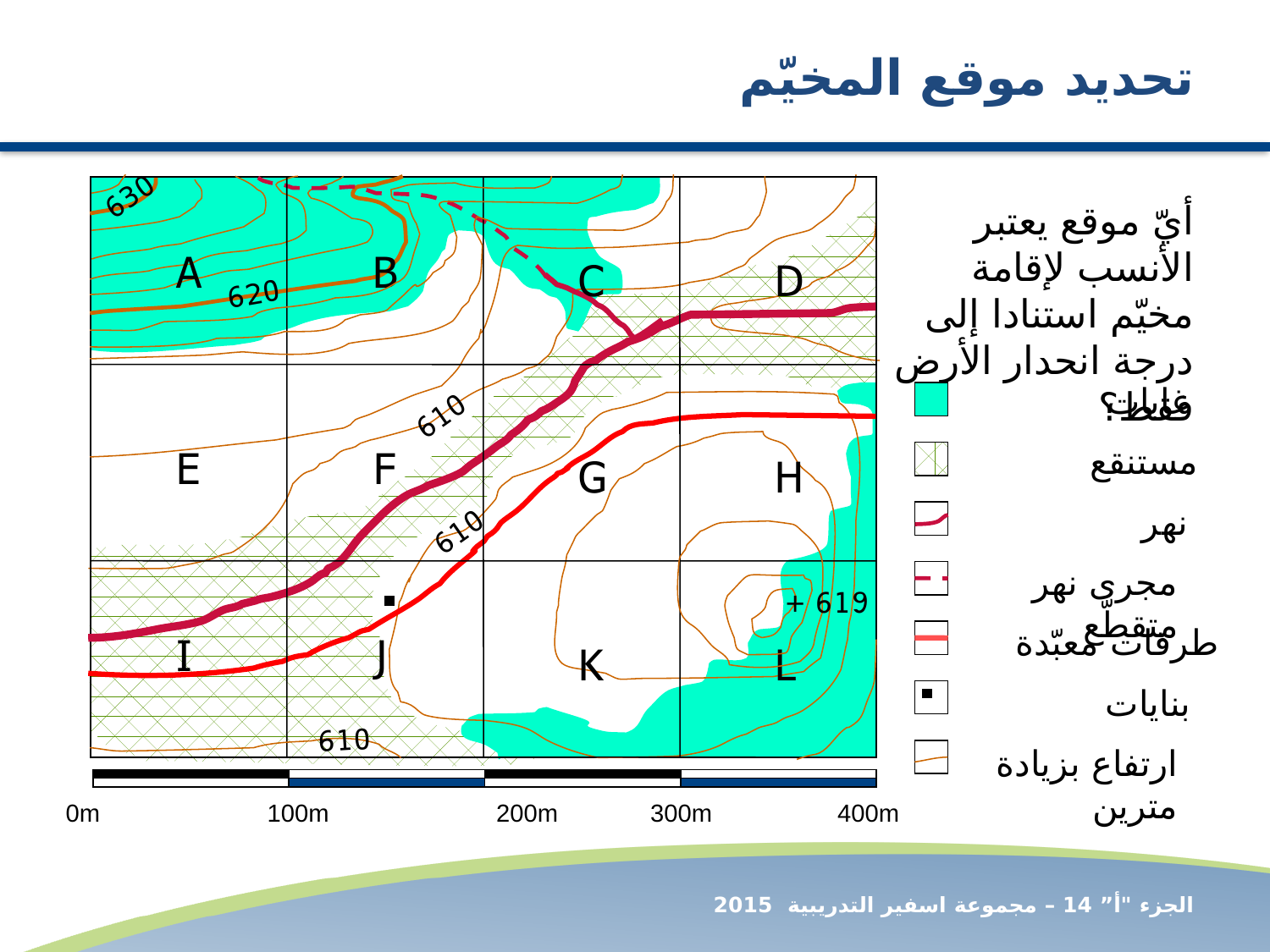

# تحديد موقع المخيّم
630

A
B
C
D
620

610

E
F
G
H
610

+ 619

I
J
K
L

610

أيّ موقع يعتبر الأنسب لإقامة مخيّم استنادا إلى درجة انحدار الأرض فقط؟
غابات

مستنقع
نهر
مجرى نهر متقطّع
طرقات معبّدة
بنايات
ارتفاع بزيادة مترين

0m                        100m                        200m	           300m                  400m
الجزء "أ” 14 – مجموعة اسفير التدريبية  2015